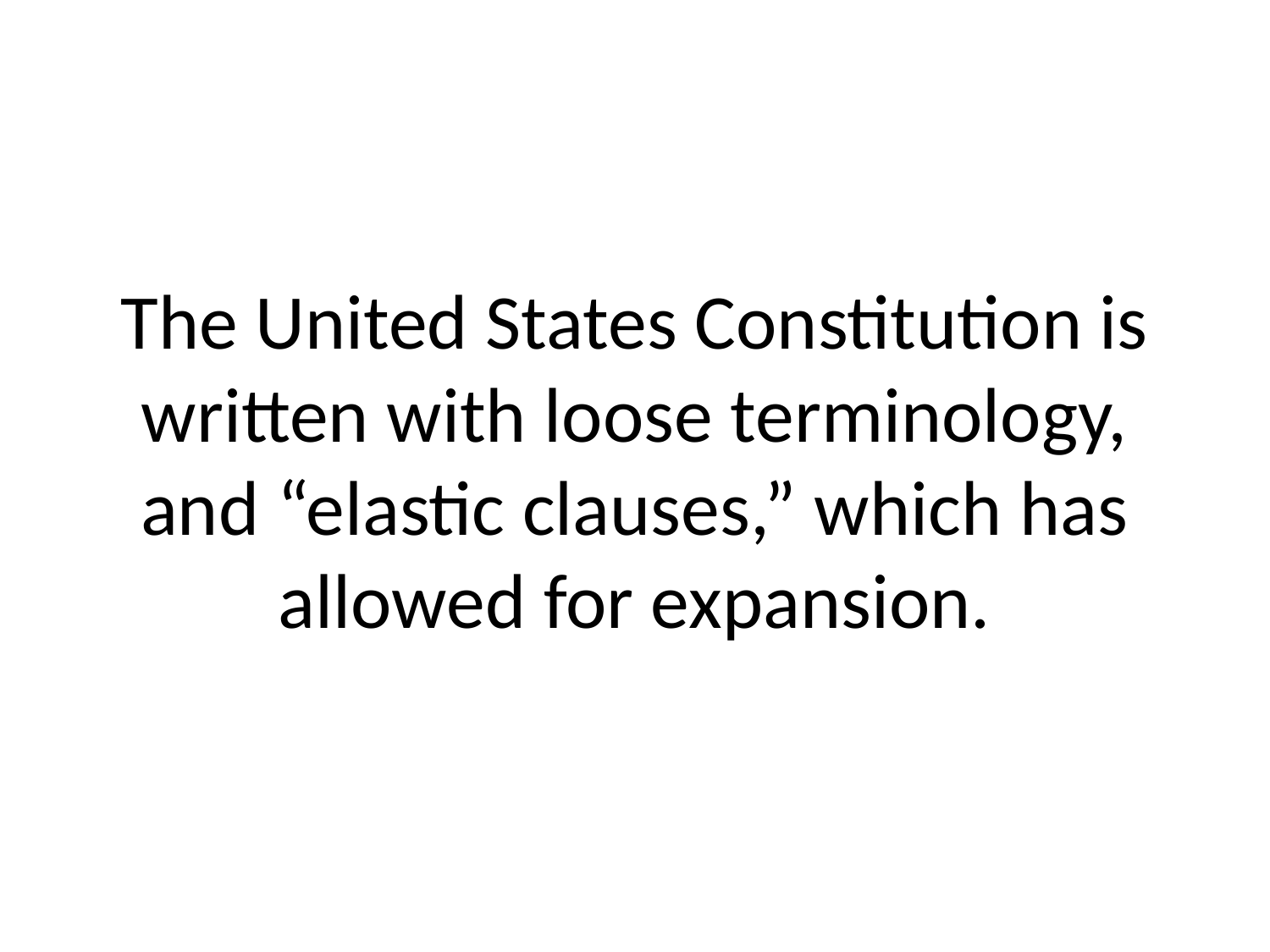

# The United States Constitution is written with loose terminology, and “elastic clauses,” which has allowed for expansion.